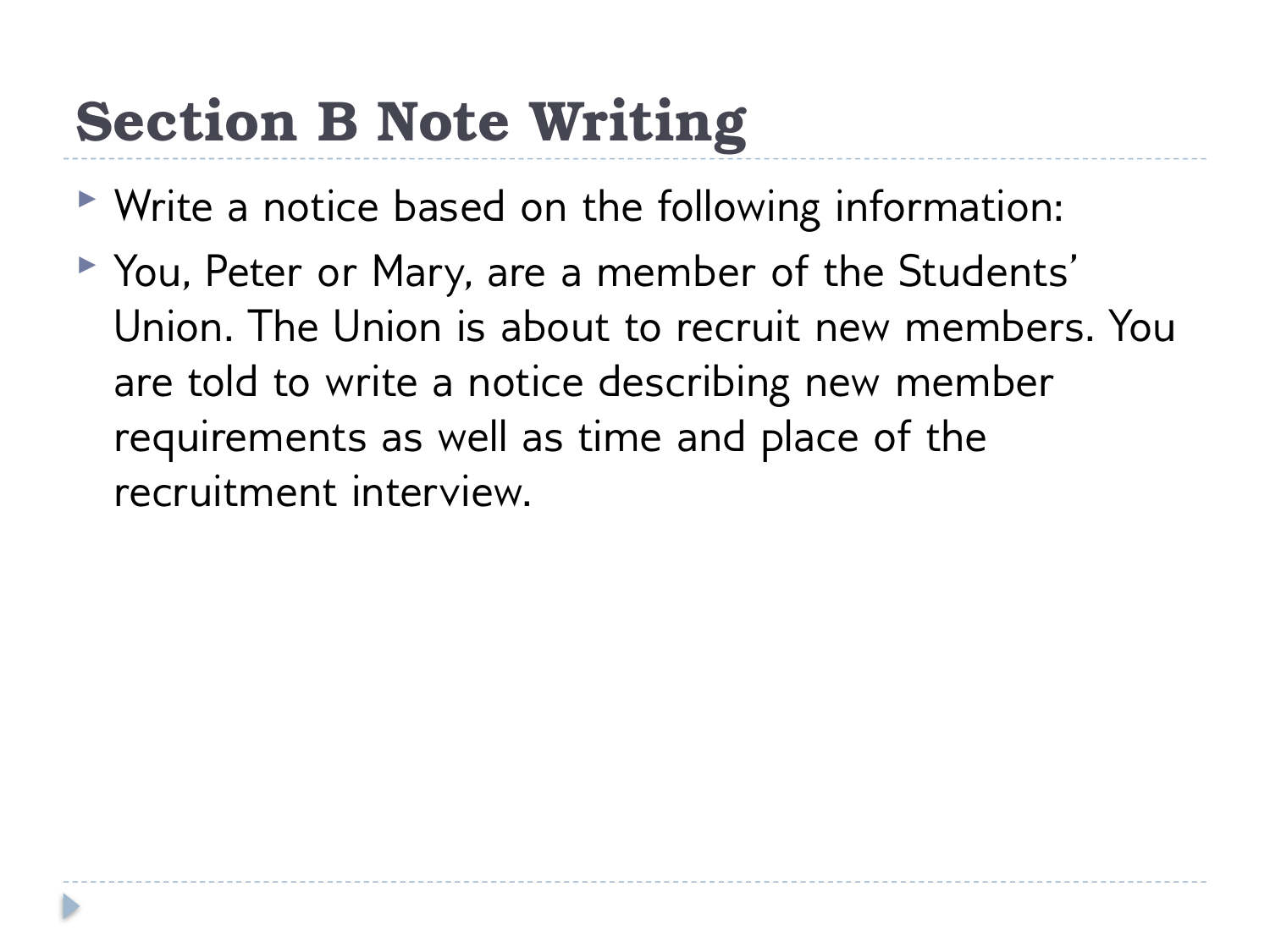

# Section B Note Writing
Write a notice based on the following information:
You, Peter or Mary, are a member of the Students’ Union. The Union is about to recruit new members. You are told to write a notice describing new member requirements as well as time and place of the recruitment interview.